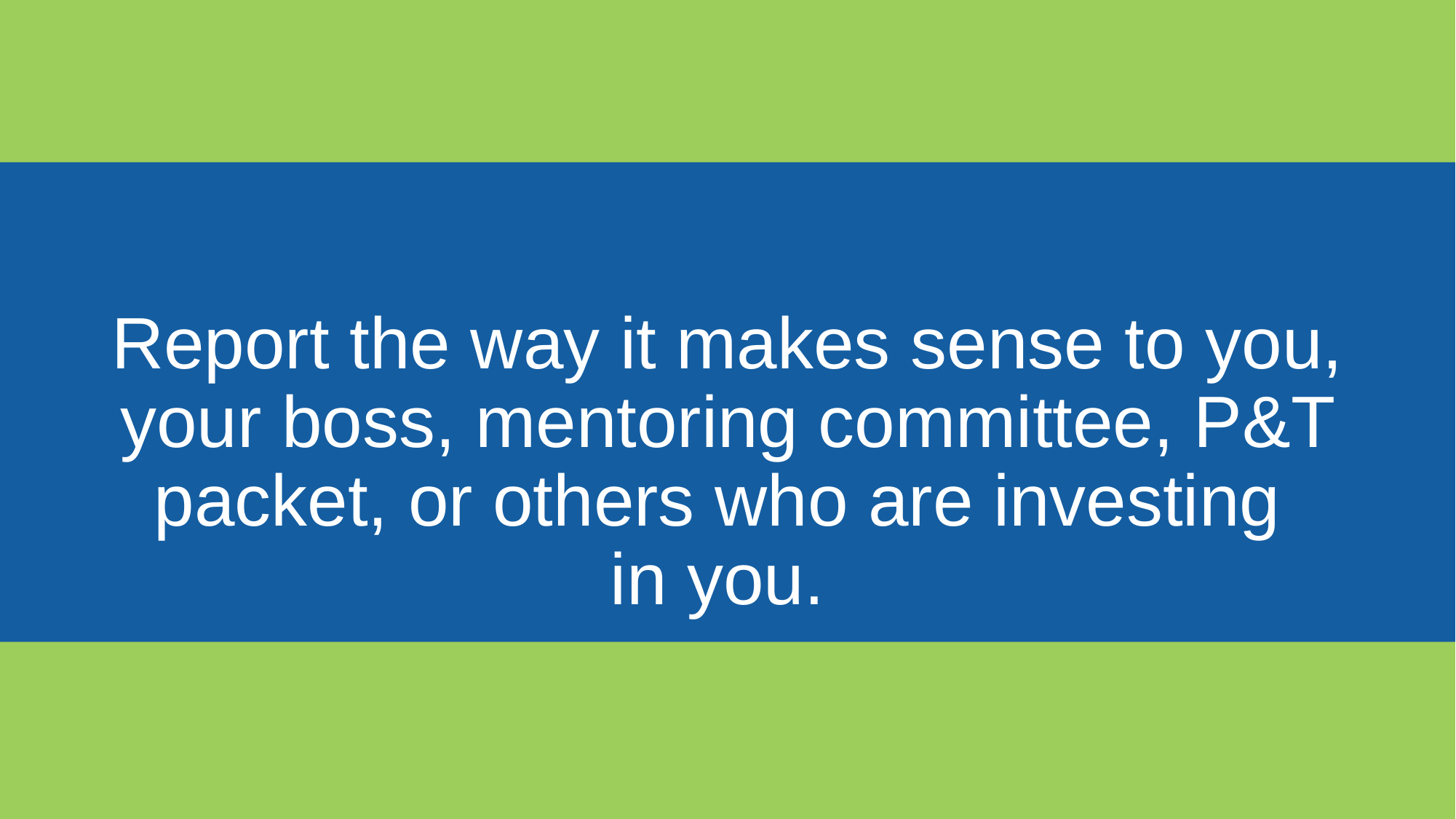

# Report the way it makes sense to you, your boss, mentoring committee, P&T packet, or others who are investing in you.